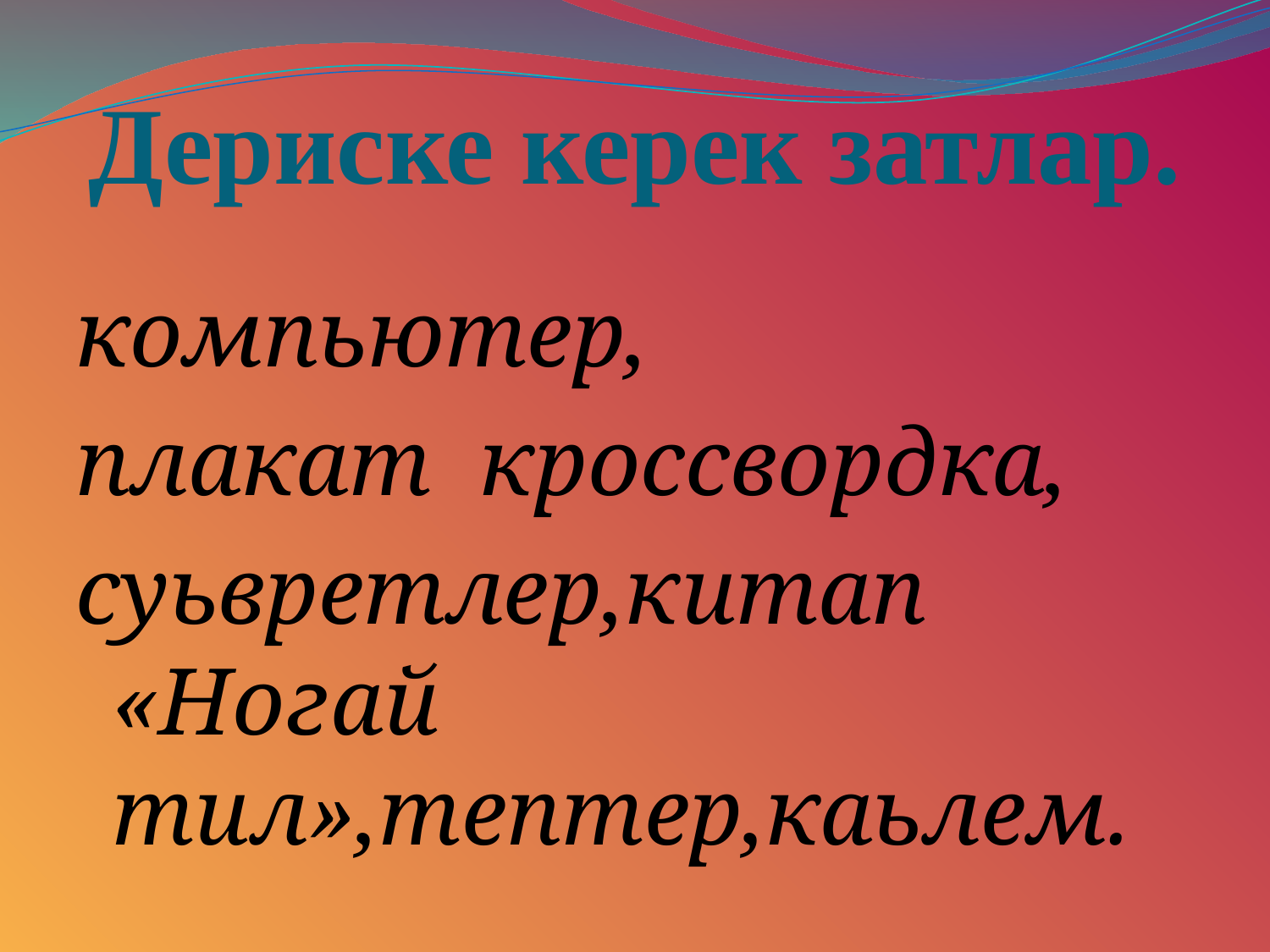

# Дериске керек затлар.
компьютер,
плакат  кроссвордка,
суьвретлер,китап «Ногай тил»,тептер,каьлем.